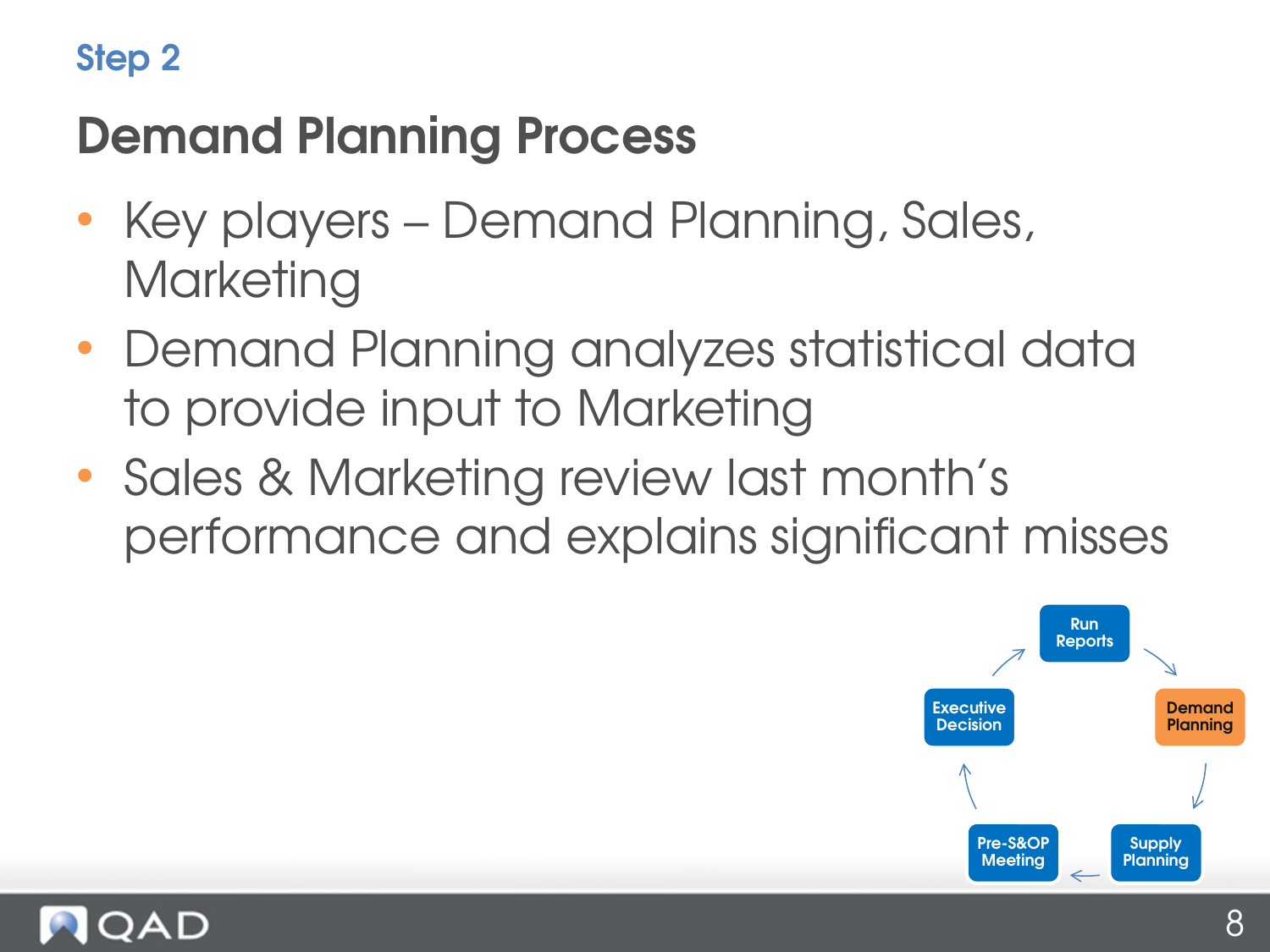

Step 2
# Demand Planning Process
Key players – Demand Planning, Sales, Marketing
Demand Planning analyzes statistical data to provide input to Marketing
Sales & Marketing review last month’s performance and explains significant misses

Run Reports
Demand Planning
Supply Planning
Pre-S&OP Meeting
Executive Decision
8